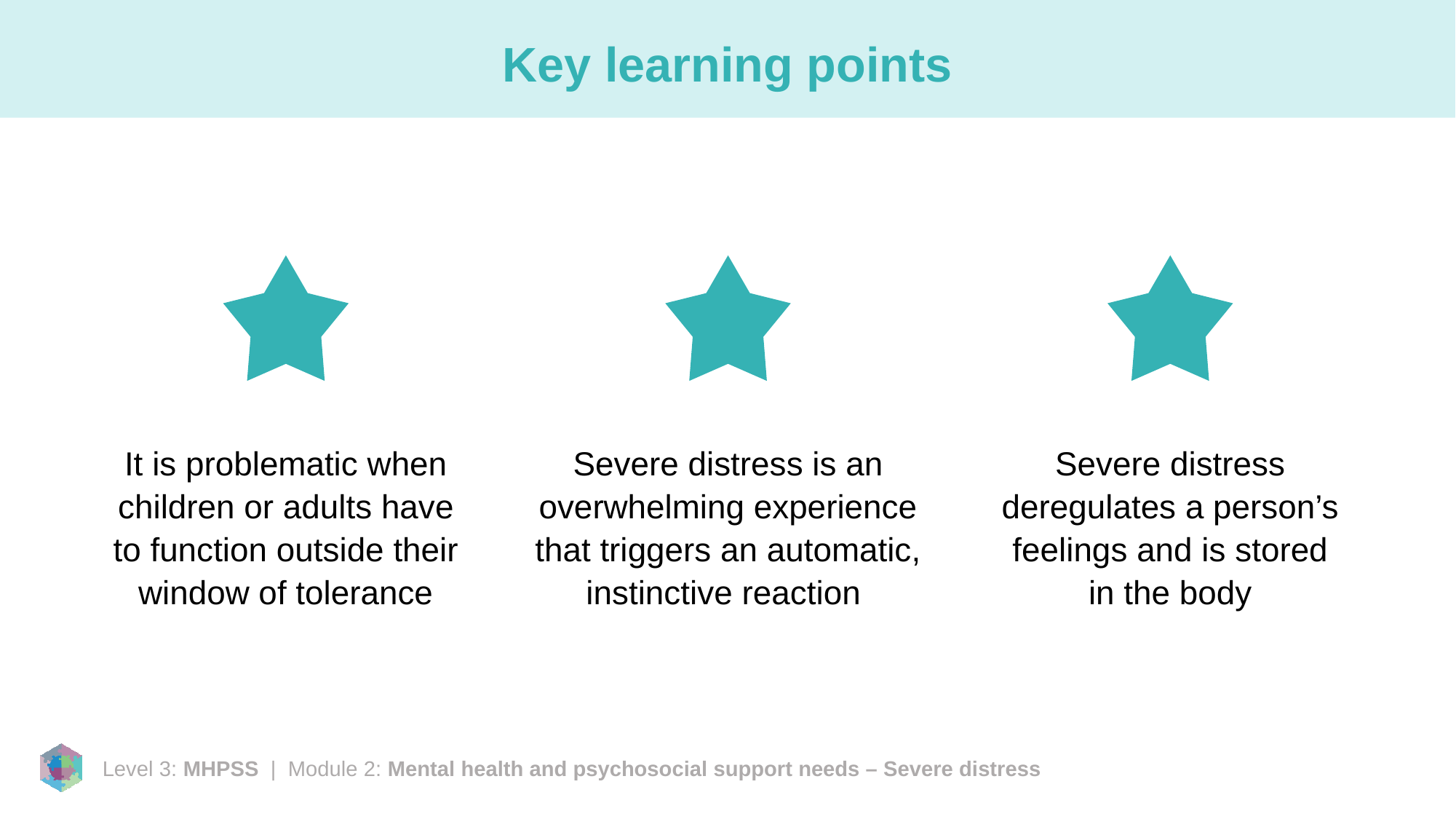

# Key learning points

It is problematic when children or adults have to function outside their window of tolerance
Severe distress is an overwhelming experience that triggers an automatic, instinctive reaction
Severe distress deregulates a person’s feelings and is stored in the body